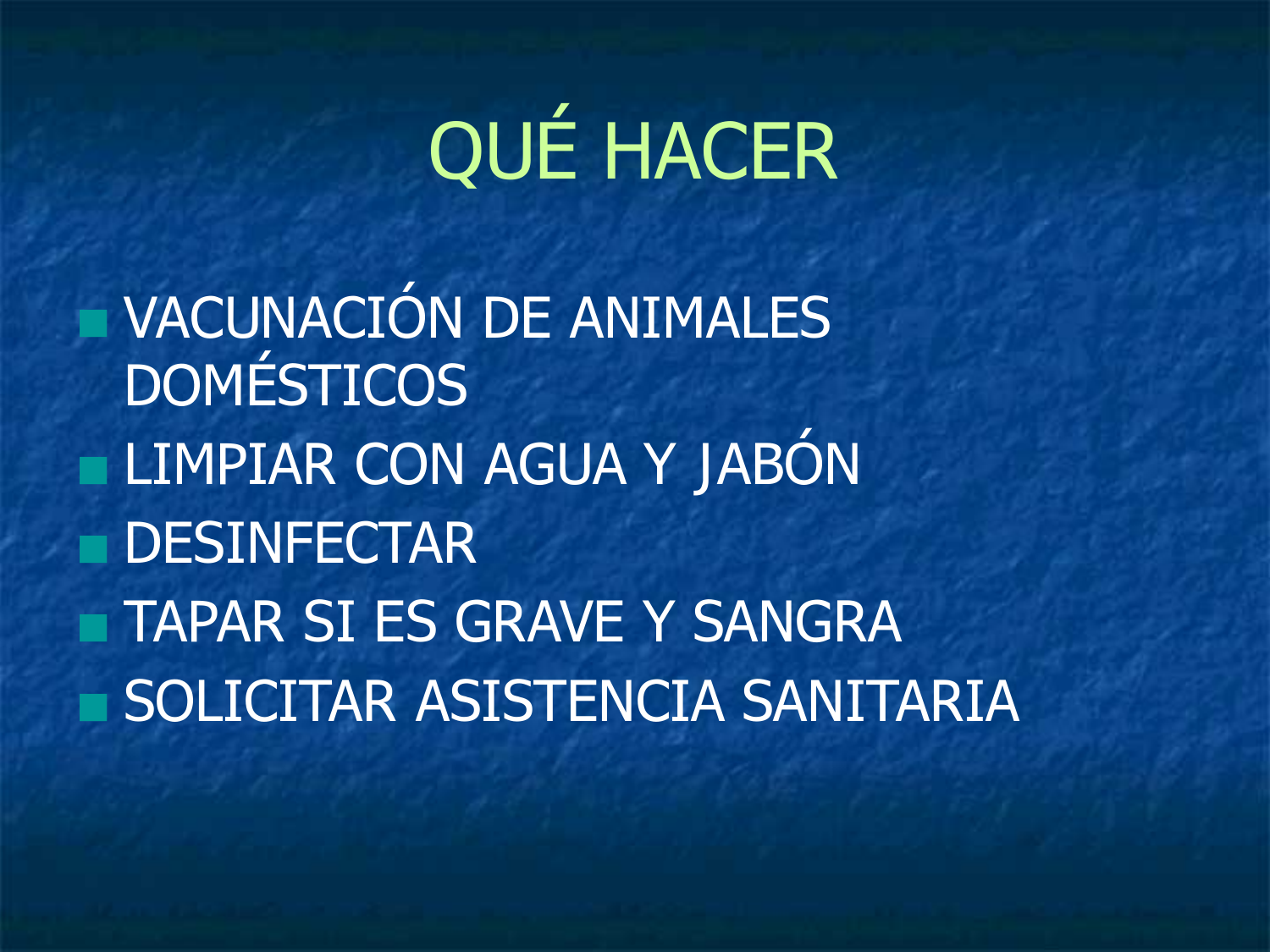

# QUÉ HACER
VACUNACIÓN DE ANIMALES DOMÉSTICOS
LIMPIAR CON AGUA Y JABÓN
DESINFECTAR
TAPAR SI ES GRAVE Y SANGRA
SOLICITAR ASISTENCIA SANITARIA